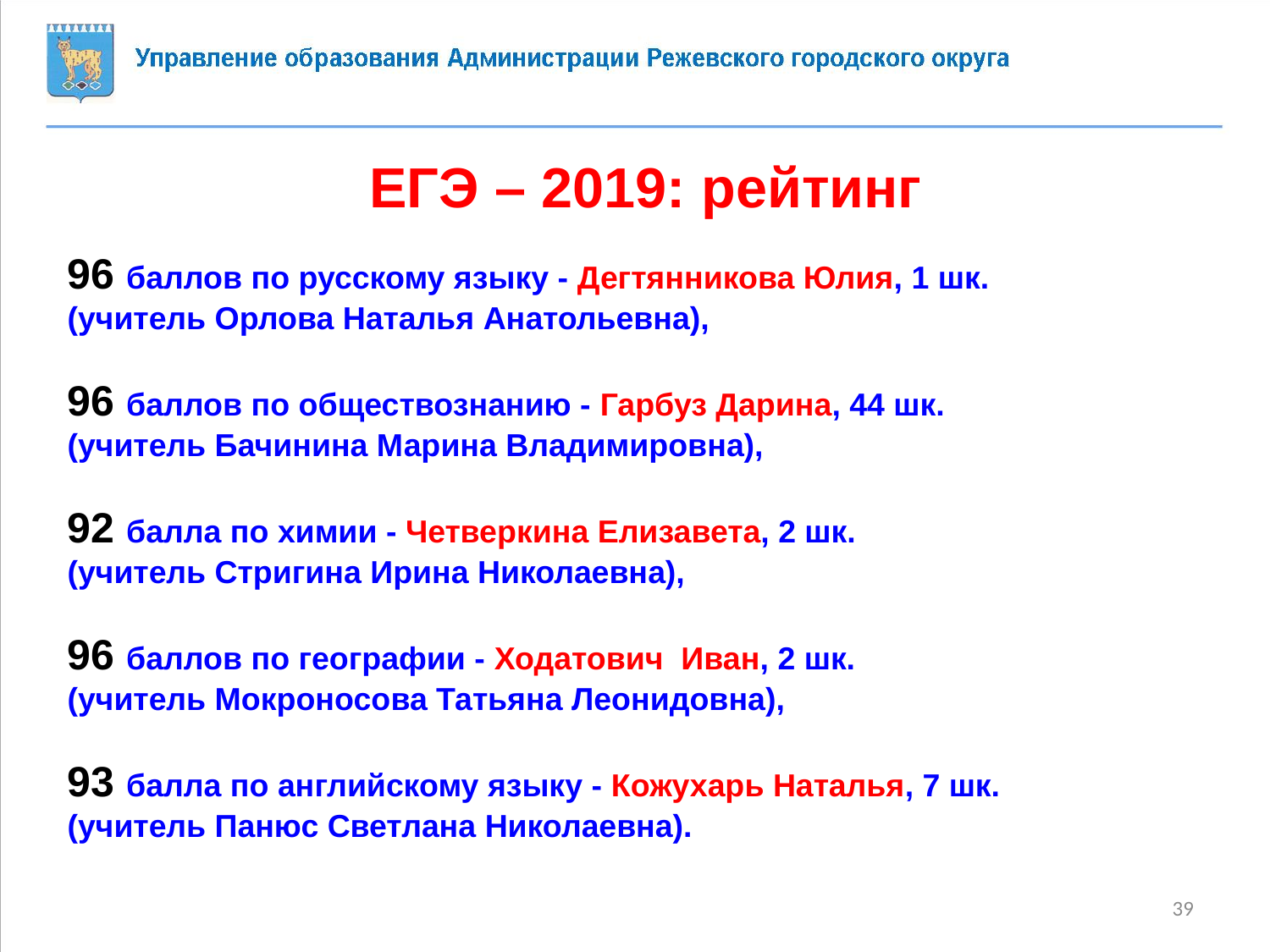

ЕГЭ – 2019: рейтинг
96 баллов по русскому языку - Дегтянникова Юлия, 1 шк.
(учитель Орлова Наталья Анатольевна),

96 баллов по обществознанию - Гарбуз Дарина, 44 шк.
(учитель Бачинина Марина Владимировна),

92 балла по химии - Четверкина Елизавета, 2 шк.
(учитель Стригина Ирина Николаевна),

96 баллов по географии - Ходатович  Иван, 2 шк.
(учитель Мокроносова Татьяна Леонидовна),

93 балла по английскому языку - Кожухарь Наталья, 7 шк.
(учитель Панюс Светлана Николаевна).
39